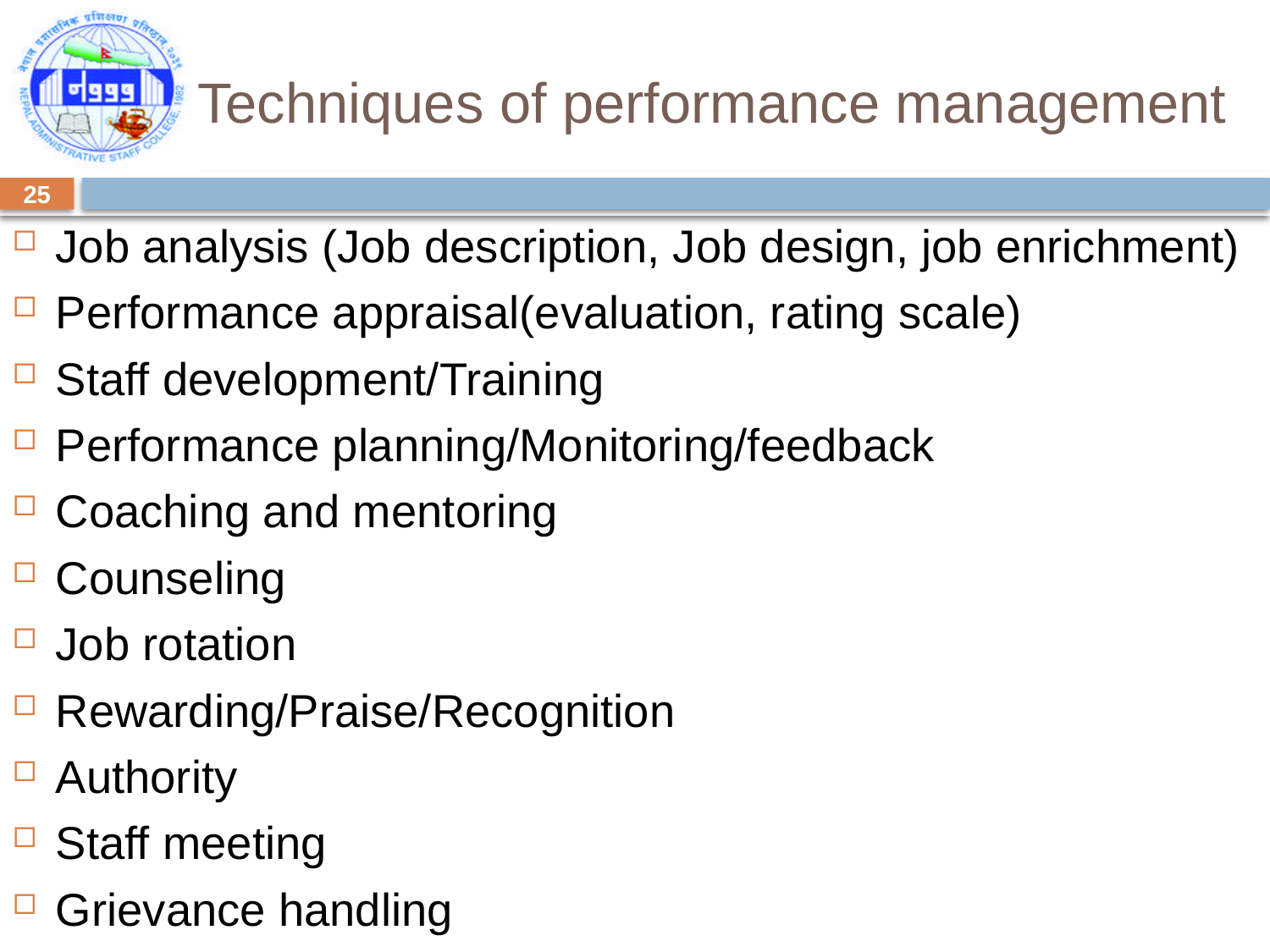

# Techniques of performance management
25
Job analysis (Job description, Job design, job enrichment)
Performance appraisal(evaluation, rating scale)
Staff development/Training
Performance planning/Monitoring/feedback
Coaching and mentoring
Counseling
Job rotation
Rewarding/Praise/Recognition
Authority
Staff meeting
Grievance handling